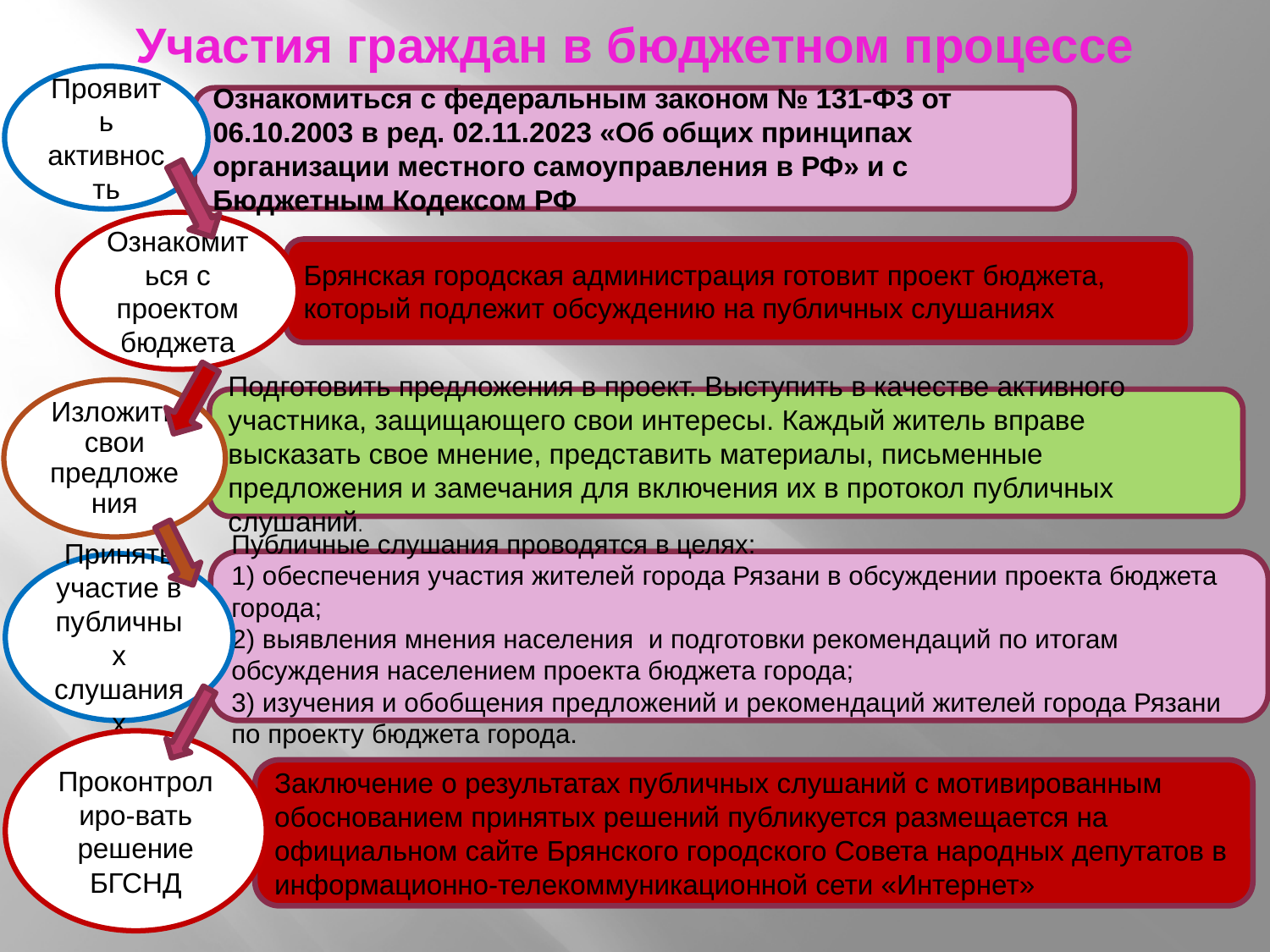

# Участия граждан в бюджетном процессе
Проявить активность
Ознакомиться с федеральным законом № 131-ФЗ от 06.10.2003 в ред. 02.11.2023 «Об общих принципах организации местного самоуправления в РФ» и с Бюджетным Кодексом РФ

Ознакомиться с проектом бюджета
Брянская городская администрация готовит проект бюджета, который подлежит обсуждению на публичных слушаниях

Изложить свои предложения

Подготовить предложения в проект. Выступить в качестве активного участника, защищающего свои интересы. Каждый житель вправе высказать свое мнение, представить материалы, письменные предложения и замечания для включения их в протокол публичных слушаний.

Публичные слушания проводятся в целях:
1) обеспечения участия жителей города Рязани в обсуждении проекта бюджета города;
2) выявления мнения населения  и подготовки рекомендаций по итогам обсуждения населением проекта бюджета города;
3) изучения и обобщения предложений и рекомендаций жителей города Рязани по проекту бюджета города.

Принять участие в публичных слушаниях

Проконтролиро-вать решение БГСНД
Заключение о результатах публичных слушаний с мотивированным обоснованием принятых решений публикуется размещается на официальном сайте Брянского городского Совета народных депутатов в информационно-телекоммуникационной сети «Интернет»